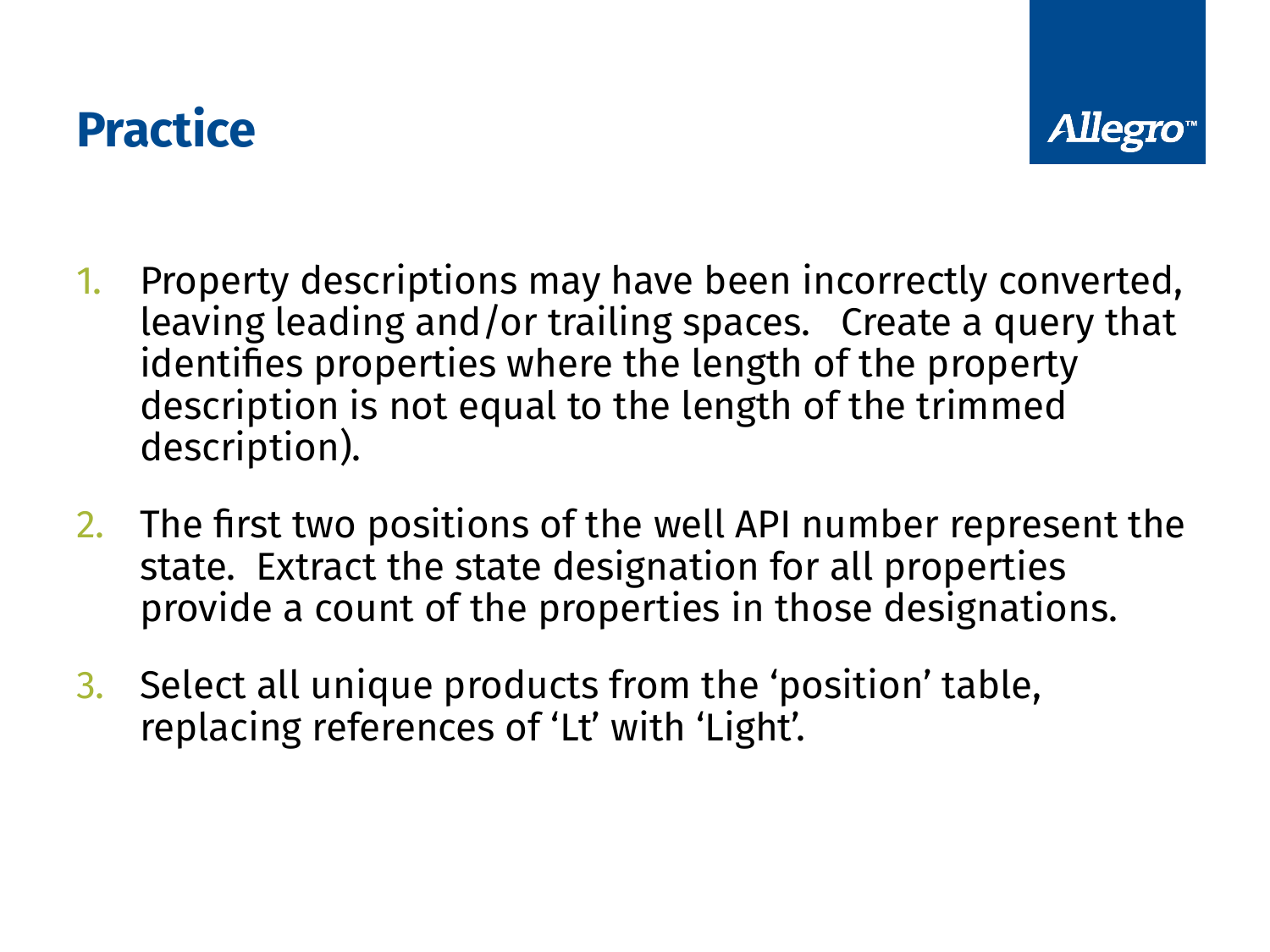

# Practice

Property descriptions may have been incorrectly converted, leaving leading and/or trailing spaces.   Create a query that identifies properties where the length of the property description is not equal to the length of the trimmed description).
The first two positions of the well API number represent the state.  Extract the state designation for all properties provide a count of the properties in those designations.
Select all unique products from the ‘position’ table, replacing references of ‘Lt’ with ‘Light’.